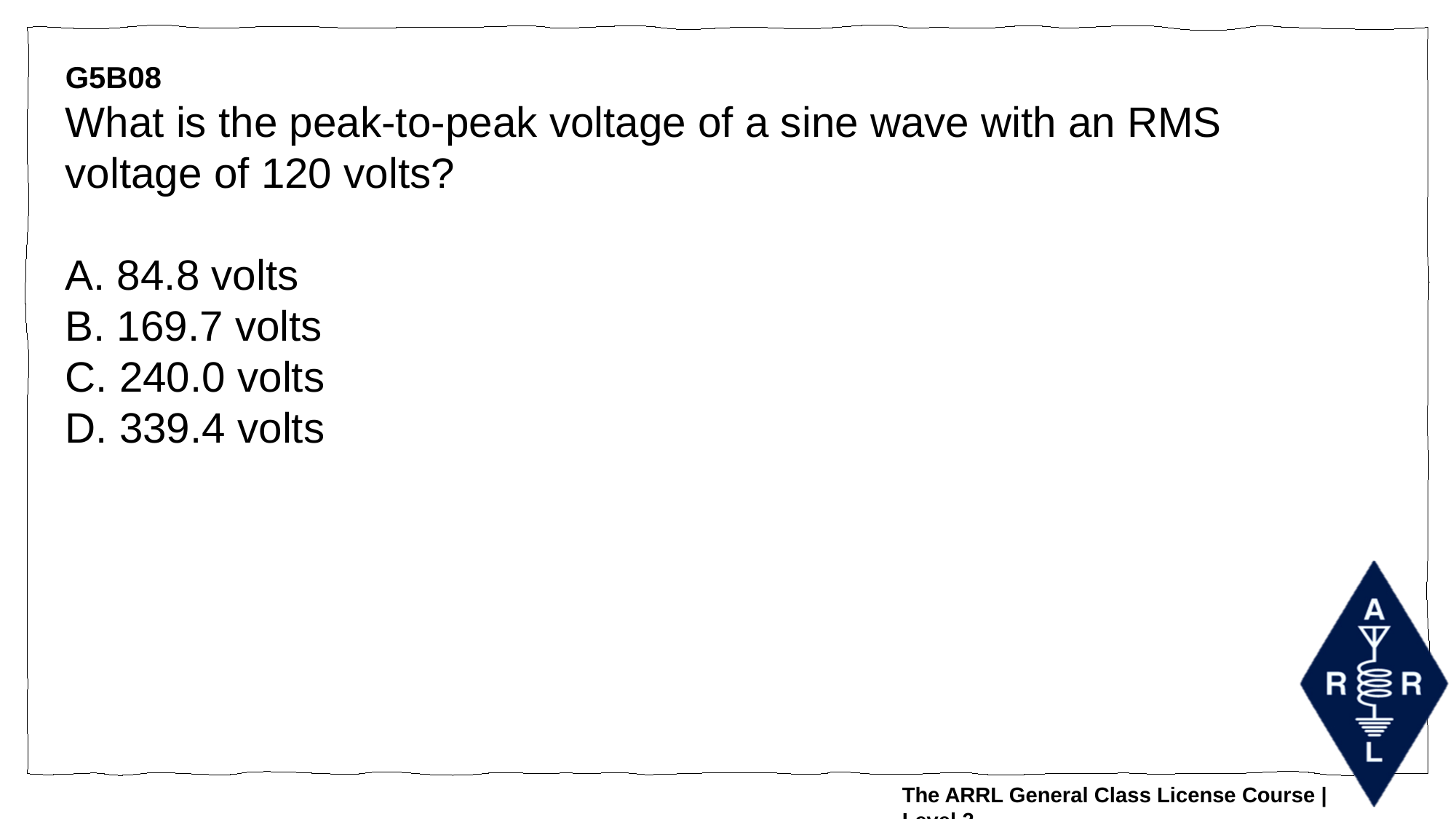

G5B08
What is the peak-to-peak voltage of a sine wave with an RMS voltage of 120 volts?

A. 84.8 volts
B. 169.7 volts
C. 240.0 volts
D. 339.4 volts